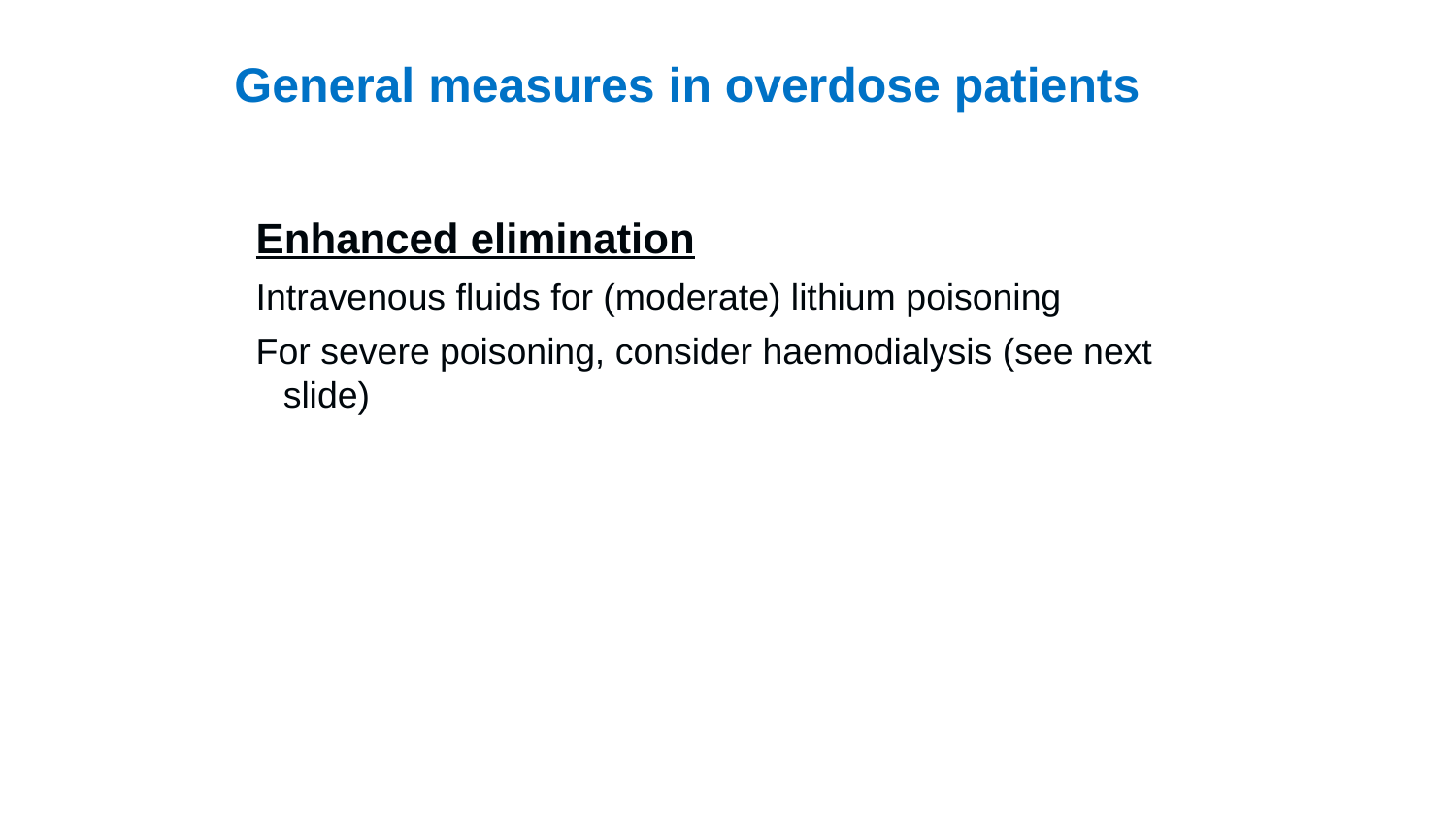

# General measures in overdose patients
Enhanced elimination
Intravenous fluids for (moderate) lithium poisoning
For severe poisoning, consider haemodialysis (see next slide)